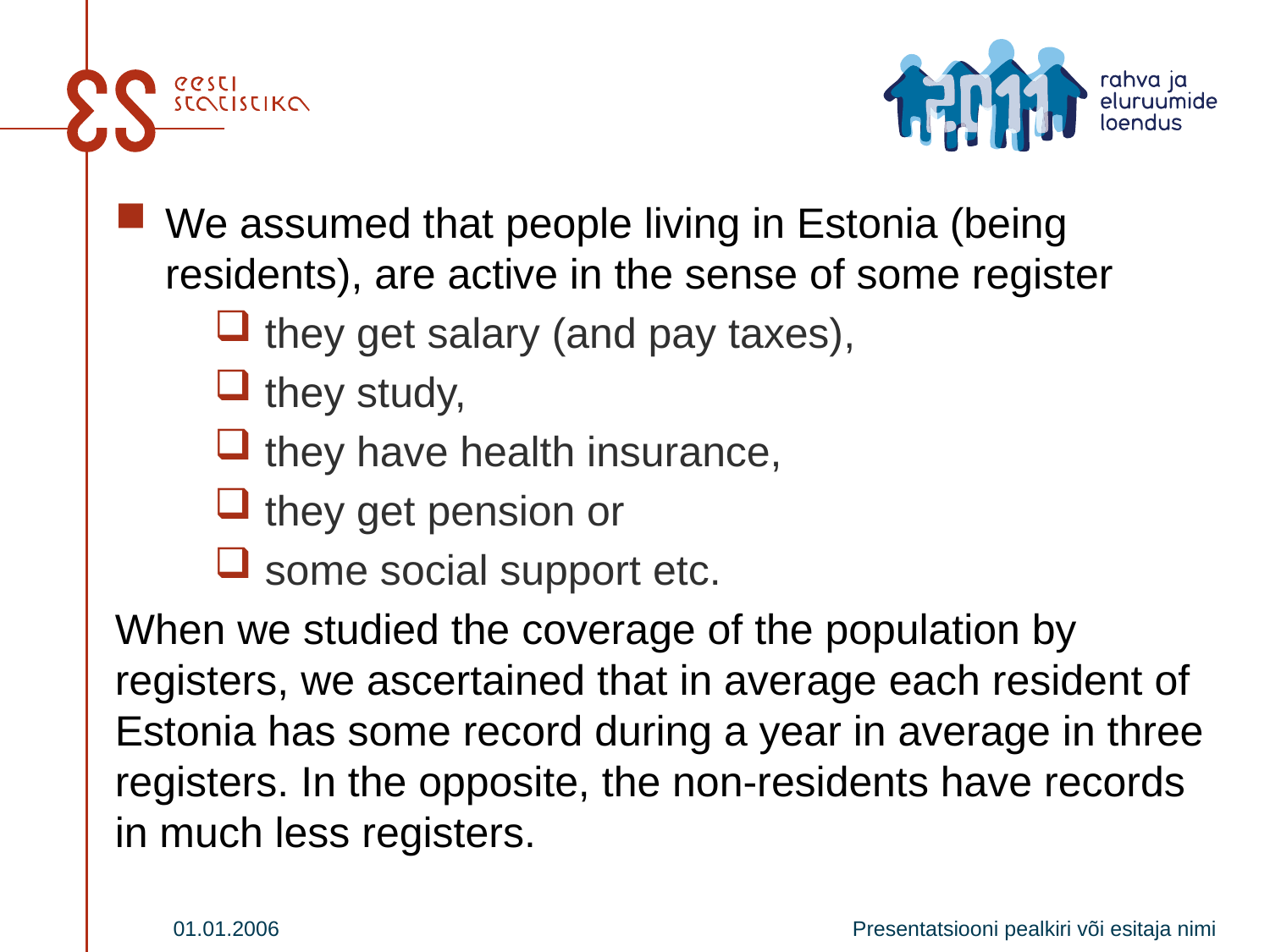

#
We assumed that people living in Estonia (being residents), are active in the sense of some register
they get salary (and pay taxes),
they study,
they have health insurance,
they get pension or
some social support etc.
When we studied the coverage of the population by registers, we ascertained that in average each resident of Estonia has some record during a year in average in three registers. In the opposite, the non-residents have records in much less registers.

01.01.2006